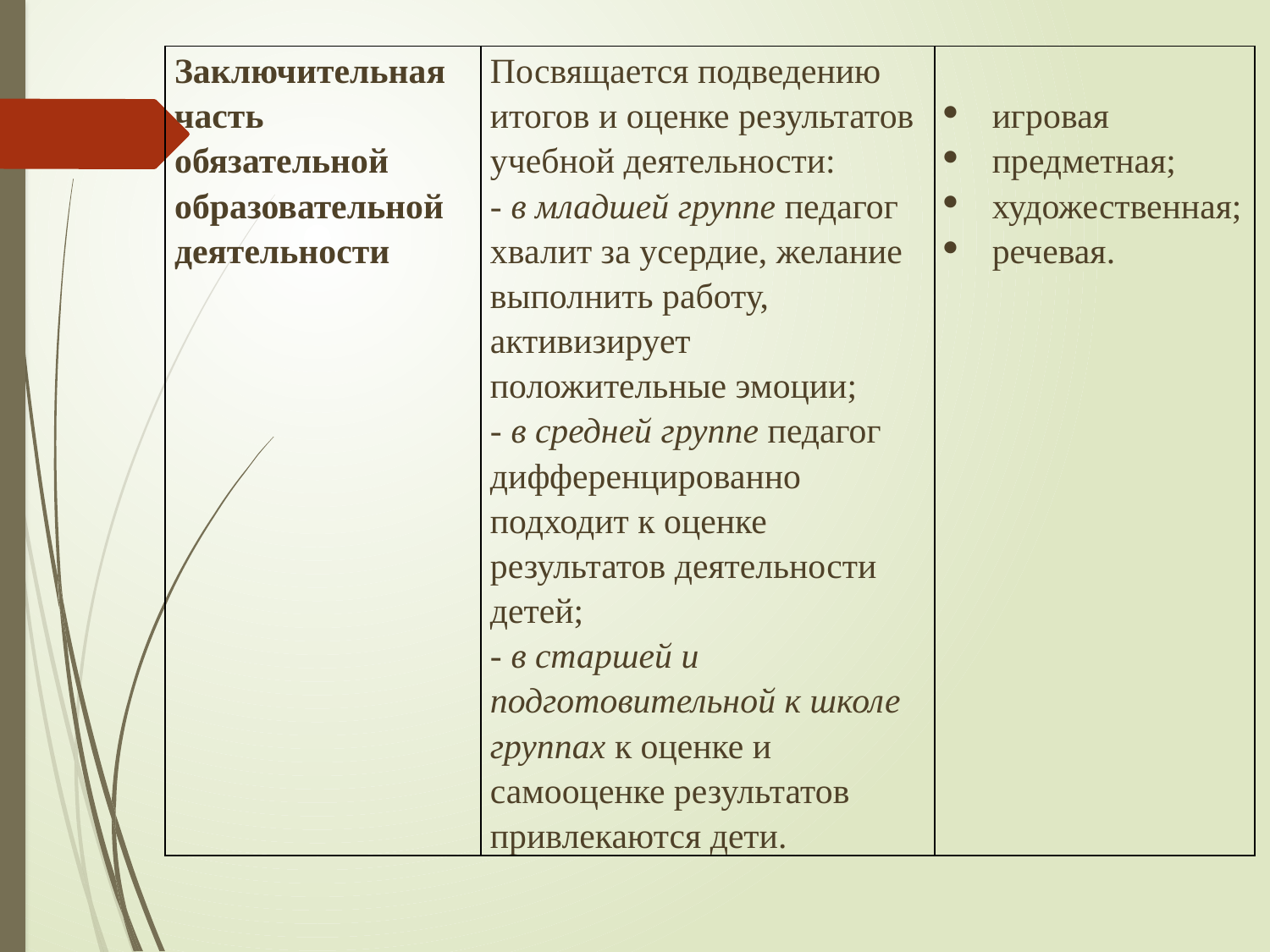

| Заключительная часть обязательной образовательной деятельности | Посвящается подведению итогов и оценке результатов учебной деятельности: - в младшей группе педагог хвалит за усердие, желание выполнить работу, активизирует положительные эмоции; - в средней группе педагог дифференцированно подходит к оценке результатов деятельности детей; - в старшей и подготовительной к школе группах к оценке и самооценке результатов привлекаются дети. | игровая предметная; художественная; речевая. |
| --- | --- | --- |